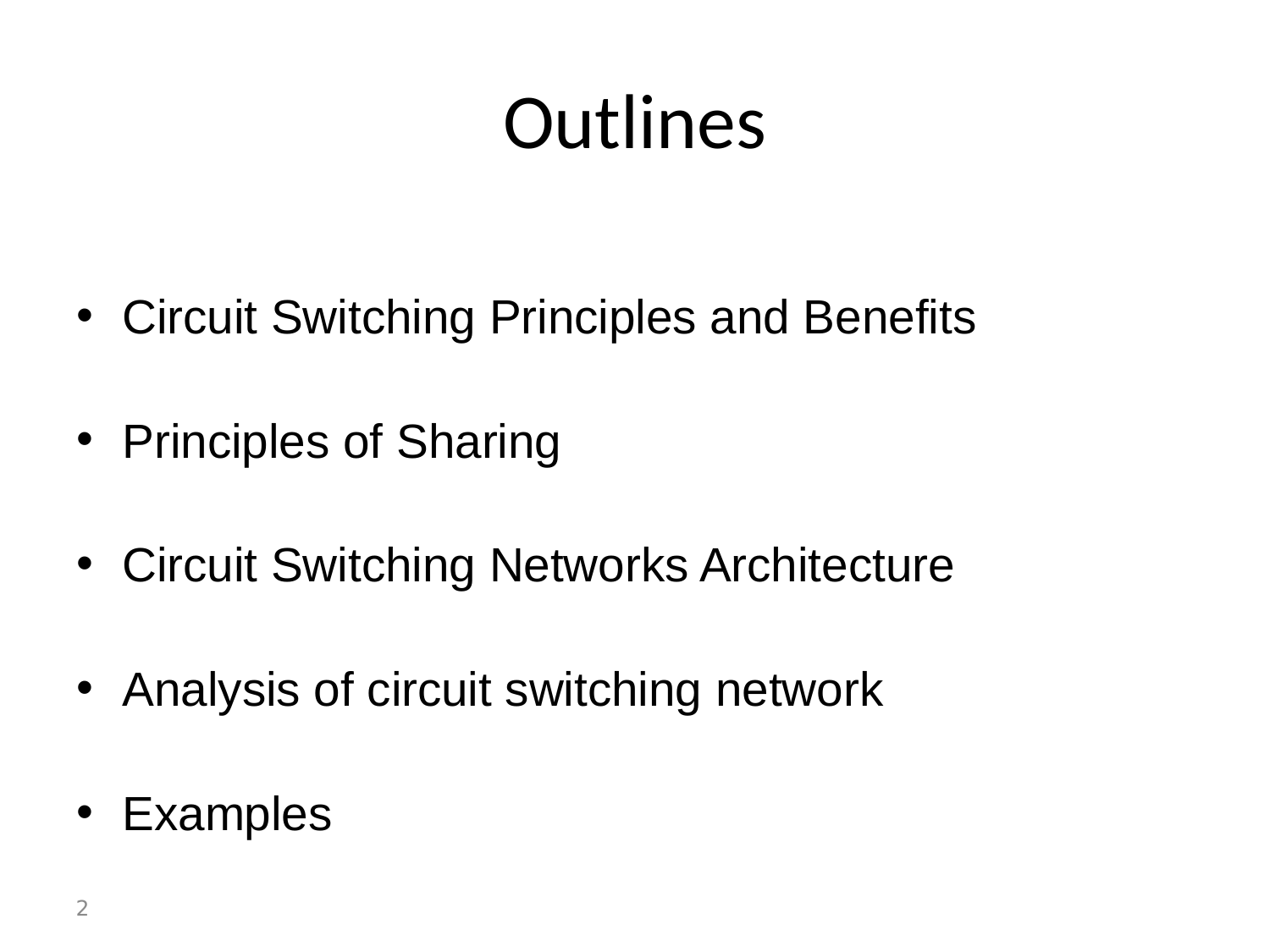

# Outlines
Circuit Switching Principles and Benefits
Principles of Sharing
Circuit Switching Networks Architecture
Analysis of circuit switching network
Examples
2